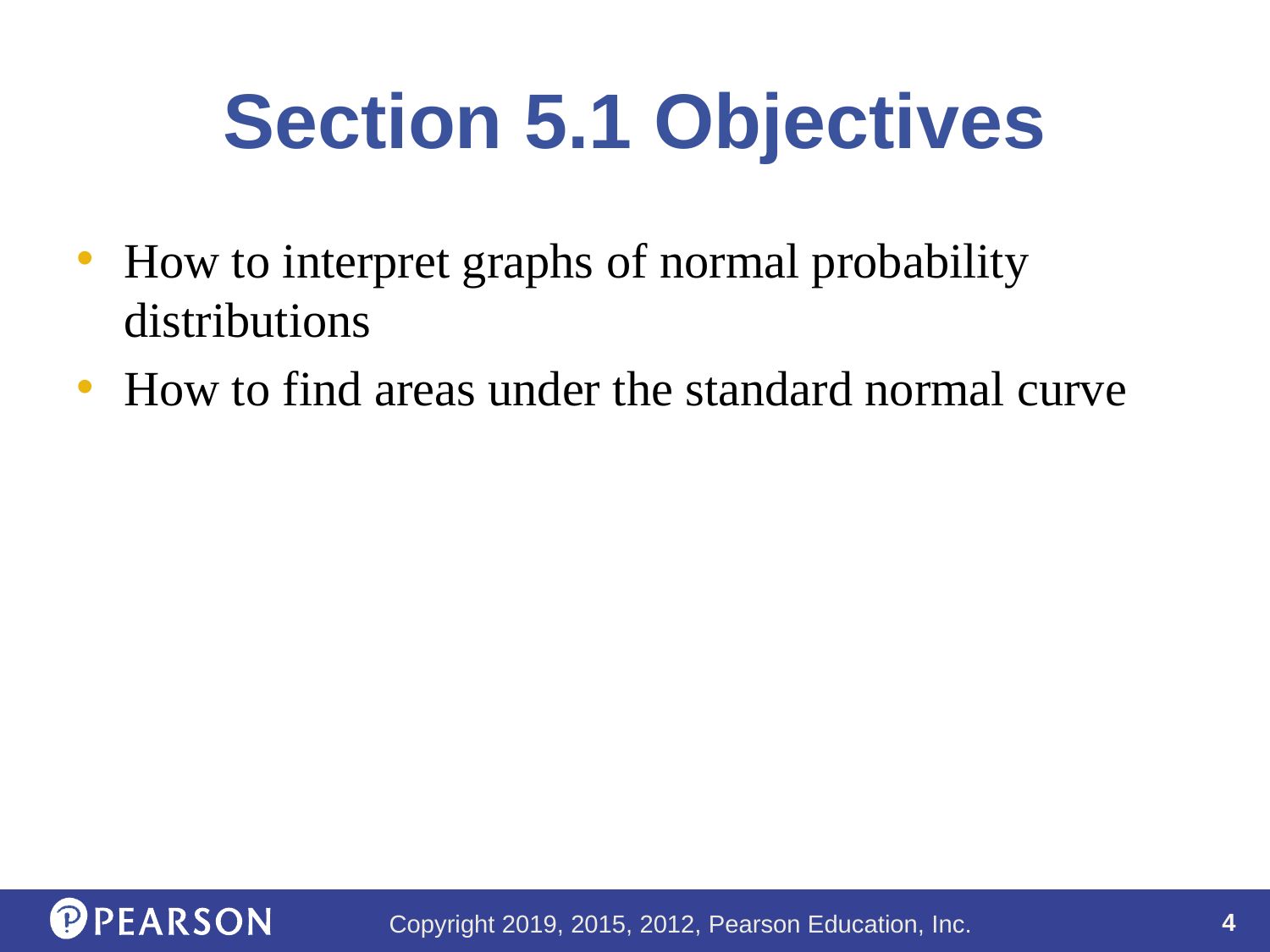

# Section 5.1 Objectives
How to interpret graphs of normal probability distributions
How to find areas under the standard normal curve